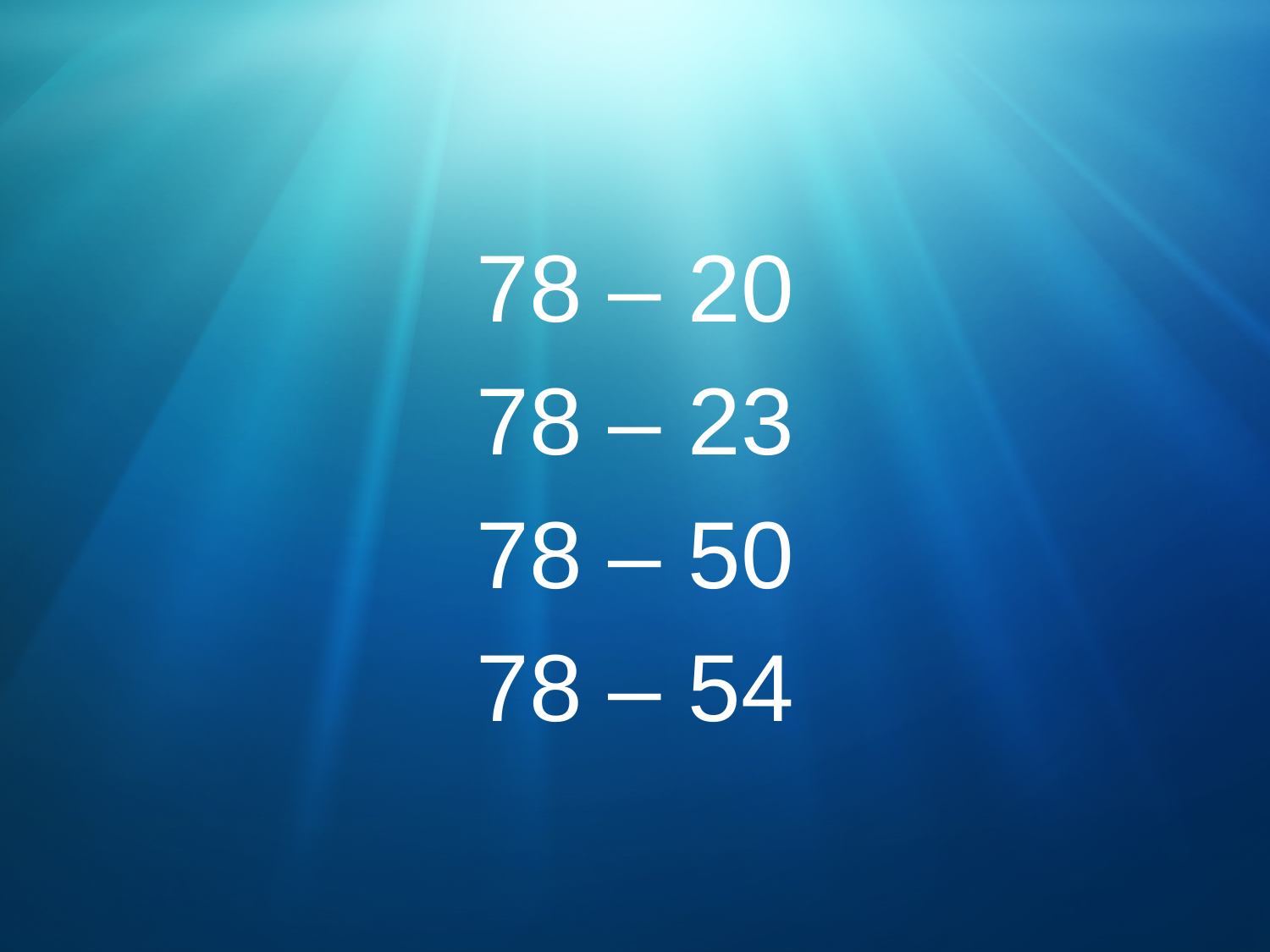

78 – 20
78 – 23
78 – 50
78 – 54